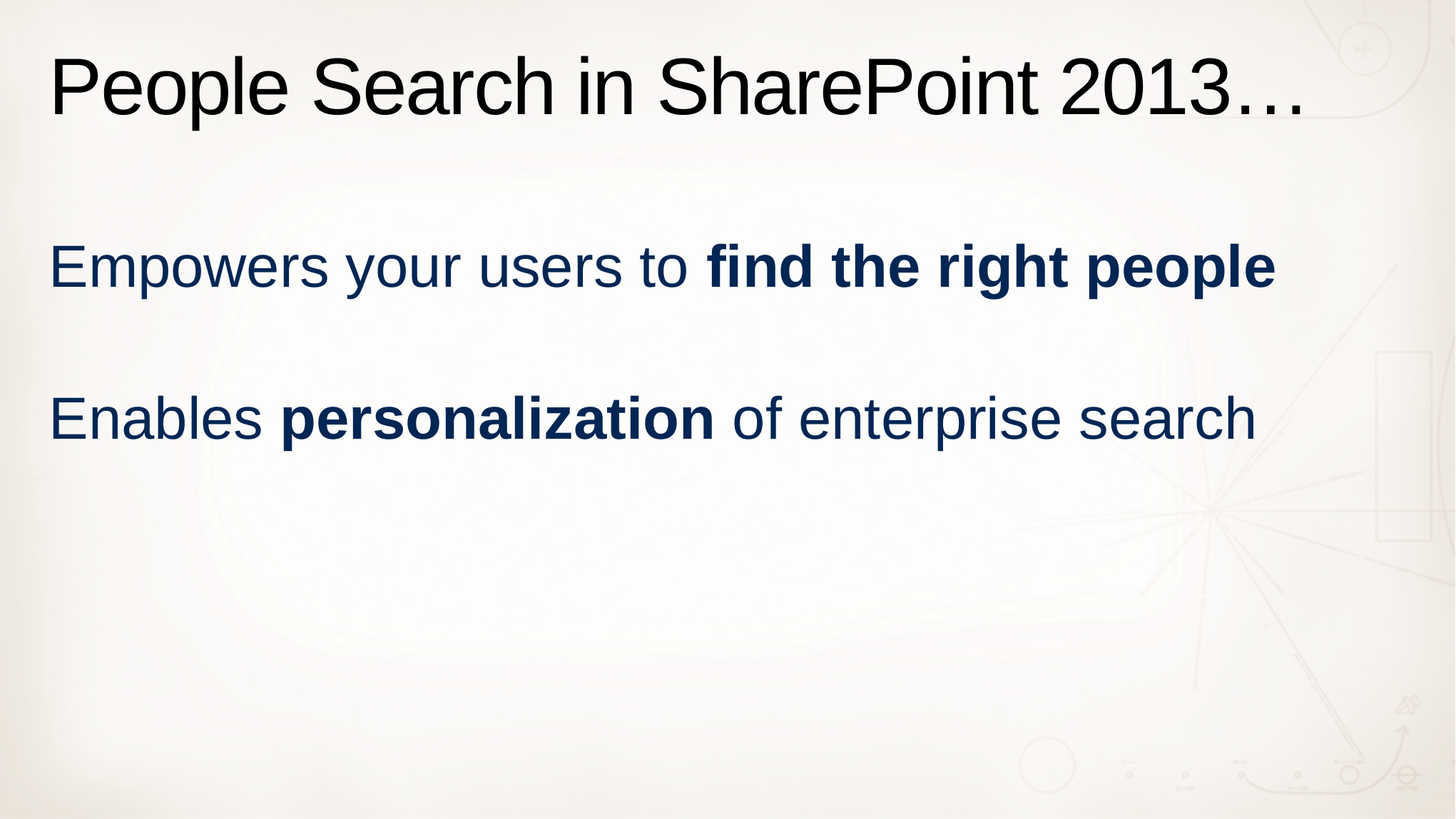

# People Search in SharePoint 2013…

Empowers your users to find the right people

Enables personalization of enterprise search